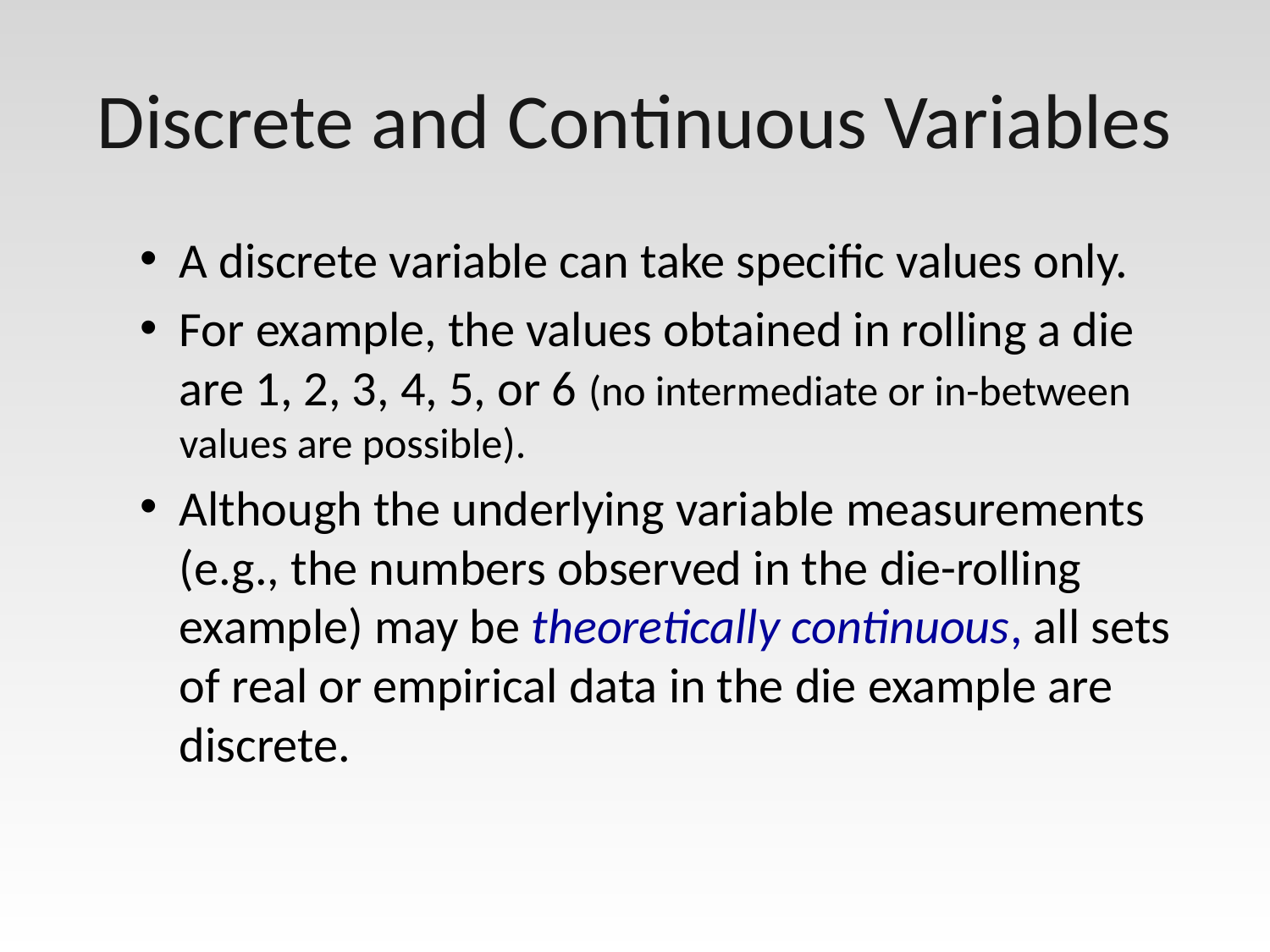

# Discrete and Continuous Variables
A discrete variable can take specific values only.
For example, the values obtained in rolling a die are 1, 2, 3, 4, 5, or 6 (no intermediate or in-between values are possible).
Although the underlying variable measurements (e.g., the numbers observed in the die-rolling example) may be theoretically continuous, all sets of real or empirical data in the die example are discrete.